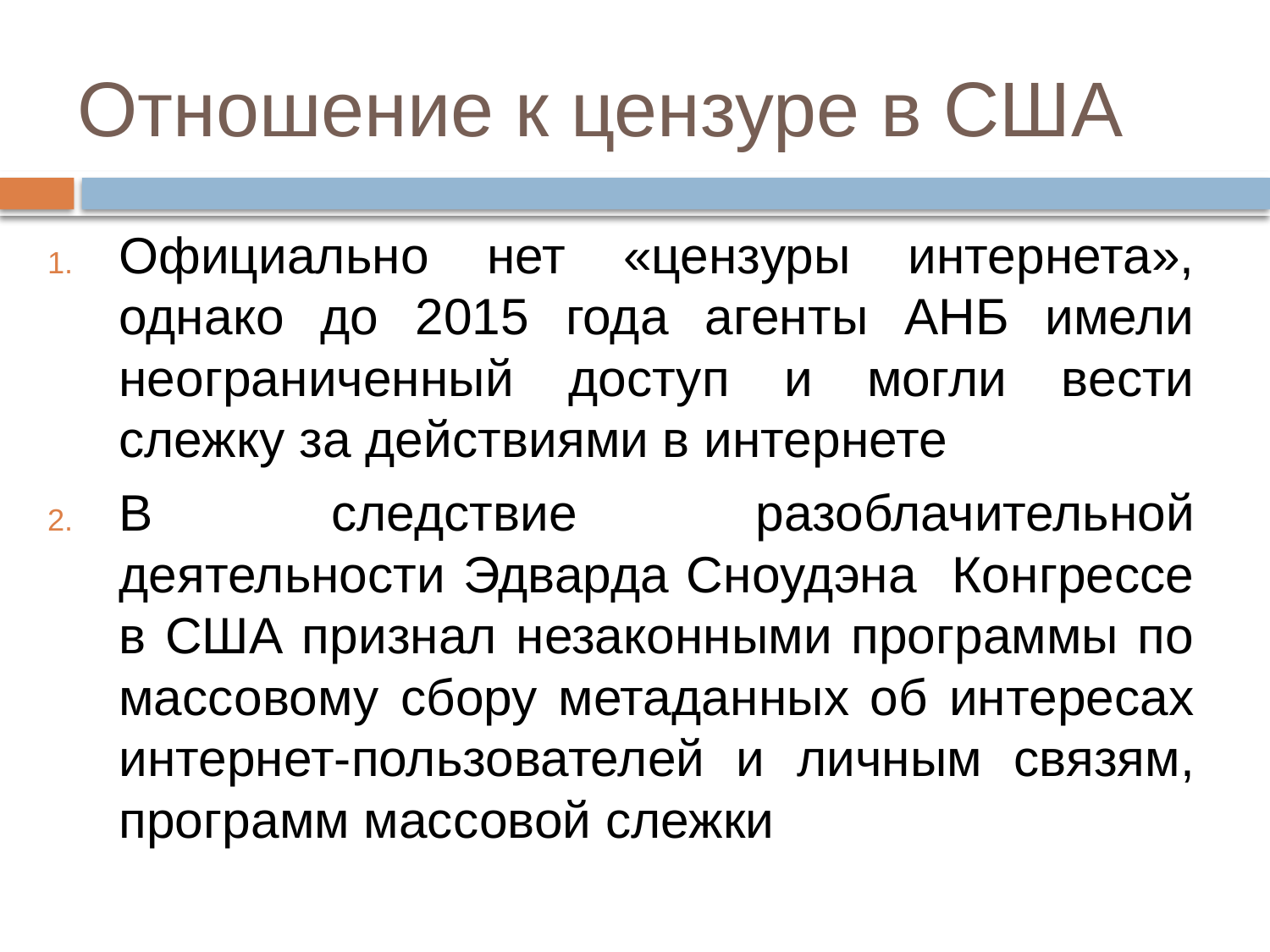

# Отношение к цензуре в США
Официально нет «цензуры интернета», однако до 2015 года агенты АНБ имели неограниченный доступ и могли вести слежку за действиями в интернете
В следствие разоблачительной деятельности Эдварда Сноудэна  Конгрессе в США признал незаконными программы по массовому сбору метаданных об интересах интернет-пользователей и личным связям, программ массовой слежки